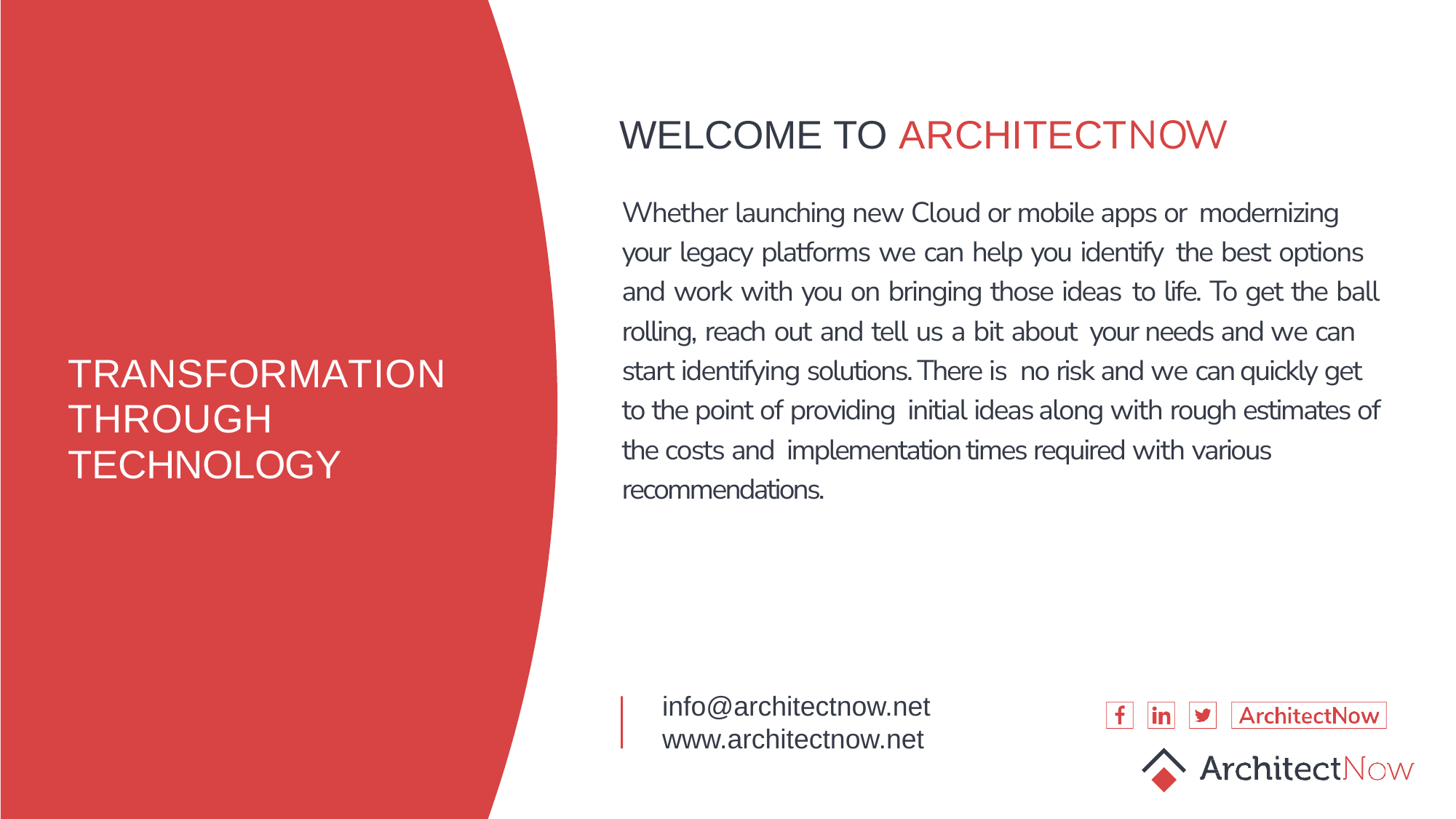

WELCOME TO ARCHITECTNOW
Whether launching new Cloud or mobile apps or  modernizing your legacy platforms we can help you identify  the best options and work with you on bringing those ideas  to life. To get the ball rolling, reach out and tell us a bit about  your needs and we can start identifying solutions. There is  no risk and we can quickly get to the point of providing  initial ideas along with rough estimates of the costs and  implementation times required with various  recommendations.
TRANSFORMATION  THROUGH  TECHNOLOGY
info@architectnow.net
www.architectnow.net